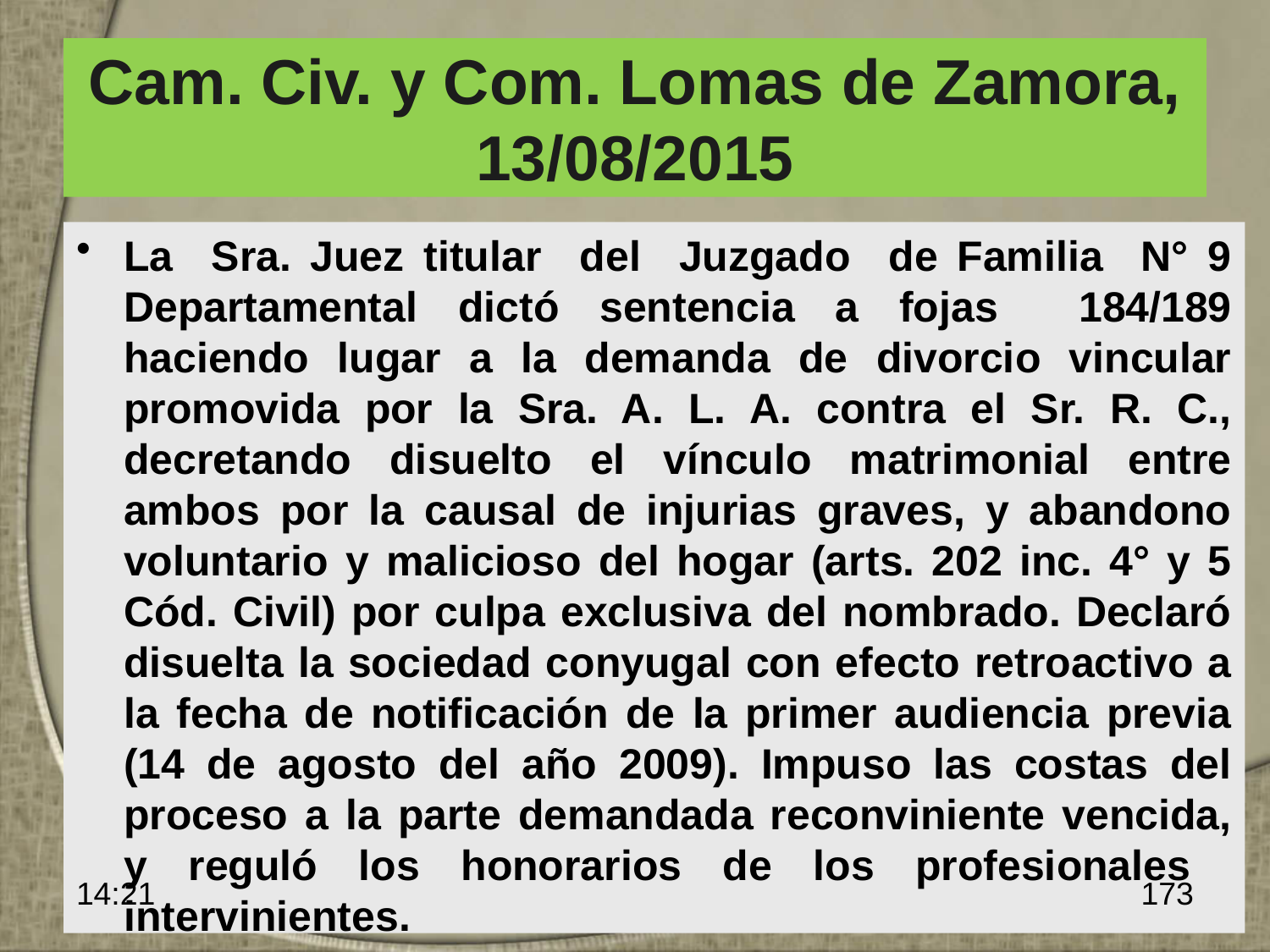

# Cam. Civ. y Com. Lomas de Zamora, 13/08/2015
La  Sra. Juez titular  del  Juzgado  de Familia  N° 9 Departamental dictó sentencia a fojas  184/189 haciendo lugar a la demanda de divorcio vincular promovida por la Sra. A. L. A. contra el Sr. R. C., decretando disuelto el vínculo matrimonial entre ambos por la causal de injurias graves, y abandono voluntario y malicioso del hogar (arts. 202 inc. 4° y 5 Cód. Civil) por culpa exclusiva del nombrado. Declaró disuelta la sociedad conyugal con efecto retroactivo a la fecha de notificación de la primer audiencia previa (14 de agosto del año 2009). Impuso las costas del proceso a la parte demandada reconviniente vencida, y reguló los honorarios de los profesionales  intervinientes.
14:21
173